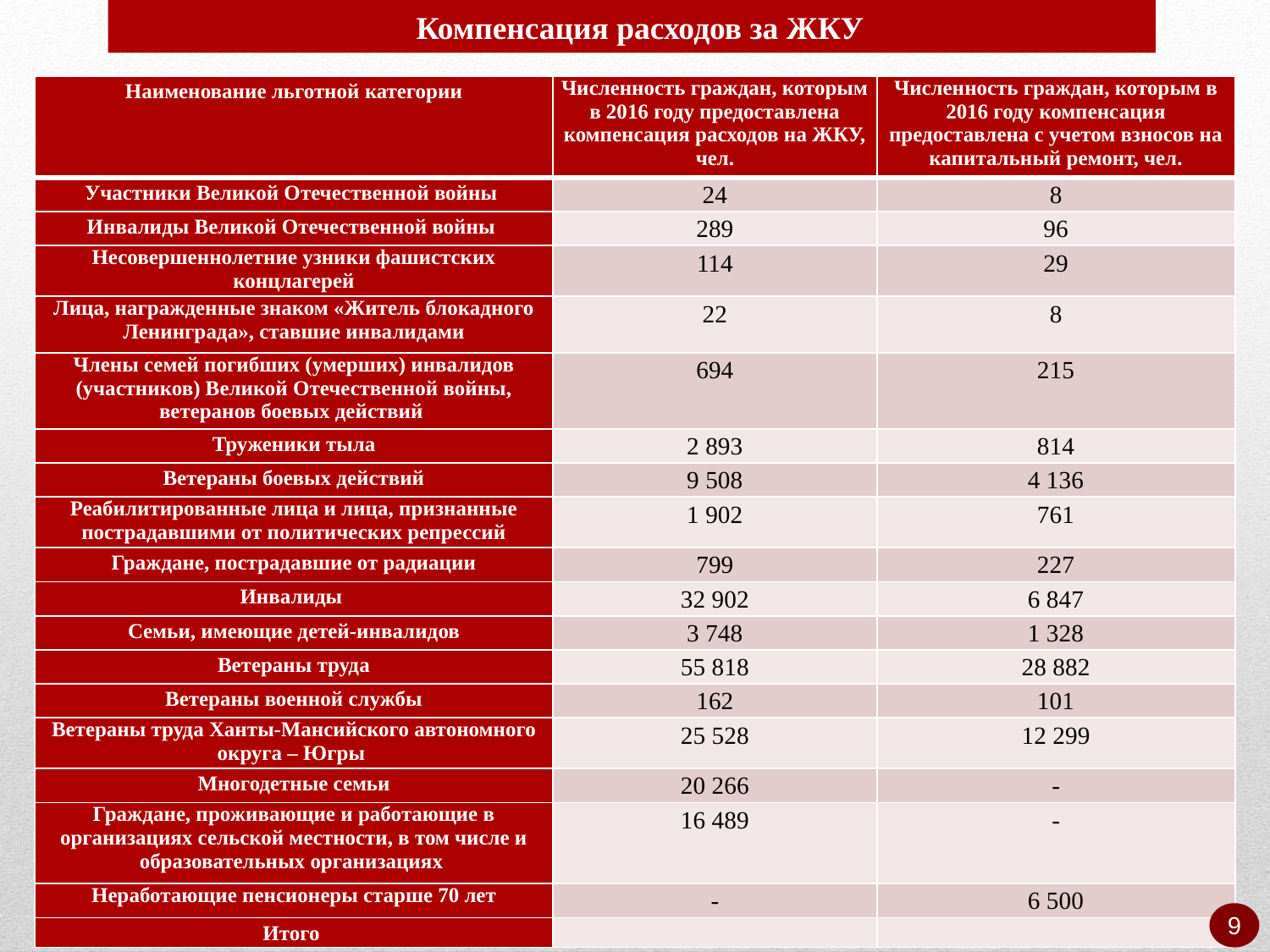

Компенсация расходов за ЖКУ
| Наименование льготной категории | Численность граждан, которым в 2016 году предоставлена компенсация расходов на ЖКУ, чел. | Численность граждан, которым в 2016 году компенсация предоставлена с учетом взносов на капитальный ремонт, чел. |
| --- | --- | --- |
| Участники Великой Отечественной войны | 24 | 8 |
| Инвалиды Великой Отечественной войны | 289 | 96 |
| Несовершеннолетние узники фашистских концлагерей | 114 | 29 |
| Лица, награжденные знаком «Житель блокадного Ленинграда», ставшие инвалидами | 22 | 8 |
| Члены семей погибших (умерших) инвалидов (участников) Великой Отечественной войны, ветеранов боевых действий | 694 | 215 |
| Труженики тыла | 2 893 | 814 |
| Ветераны боевых действий | 9 508 | 4 136 |
| Реабилитированные лица и лица, признанные пострадавшими от политических репрессий | 1 902 | 761 |
| Граждане, пострадавшие от радиации | 799 | 227 |
| Инвалиды | 32 902 | 6 847 |
| Семьи, имеющие детей-инвалидов | 3 748 | 1 328 |
| Ветераны труда | 55 818 | 28 882 |
| Ветераны военной службы | 162 | 101 |
| Ветераны труда Ханты-Мансийского автономного округа – Югры | 25 528 | 12 299 |
| Многодетные семьи | 20 266 | - |
| Граждане, проживающие и работающие в организациях сельской местности, в том числе и образовательных организациях | 16 489 | - |
| Неработающие пенсионеры старше 70 лет | - | 6 500 |
| Итого |  |  |
9